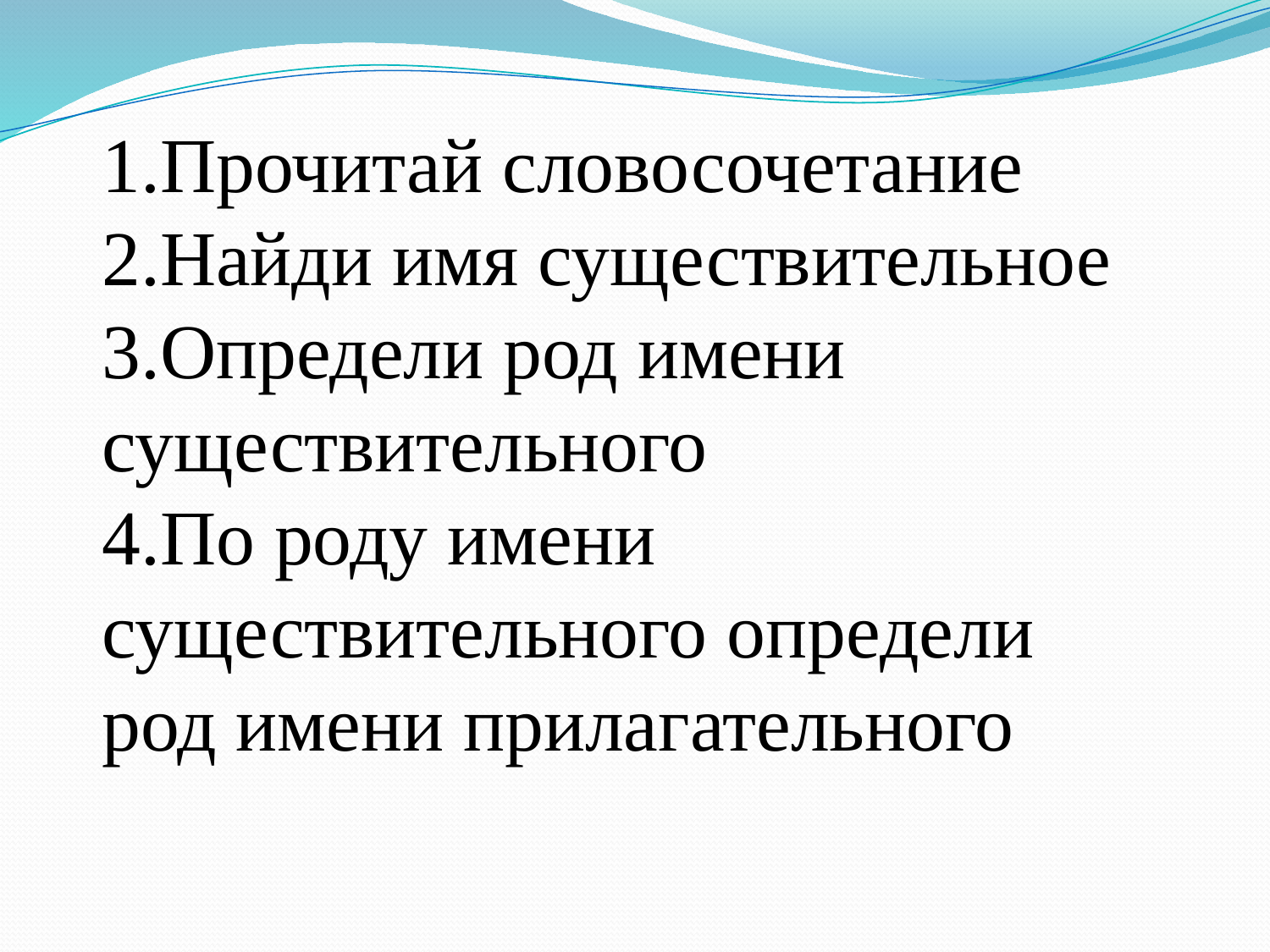

1.Прочитай словосочетание
2.Найди имя существительное
3.Определи род имени существительного
4.По роду имени существительного определи род имени прилагательного